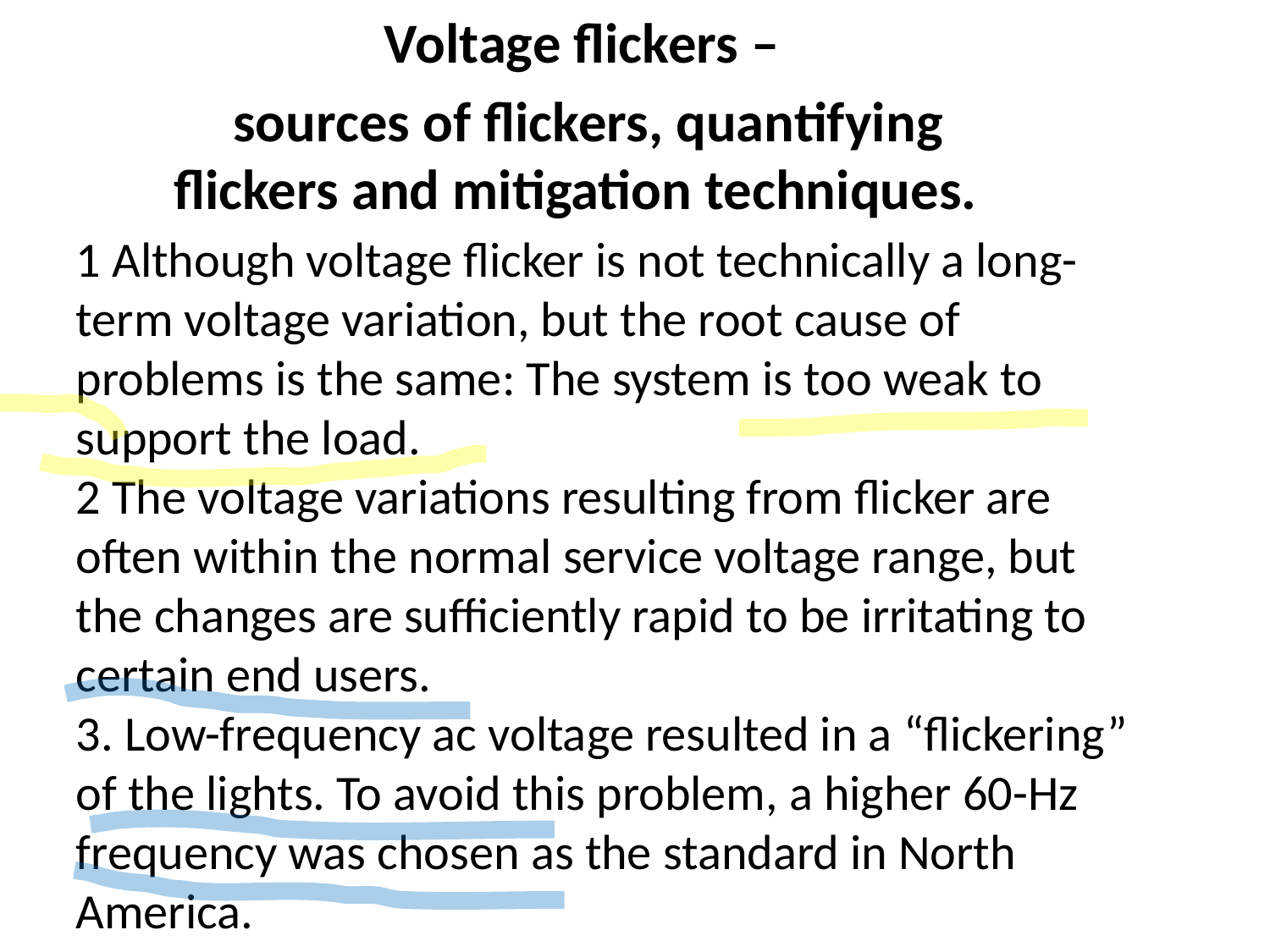

Voltage flickers –
 sources of flickers, quantifying flickers and mitigation techniques.
1 Although voltage flicker is not technically a long-term voltage variation, but the root cause of problems is the same: The system is too weak to support the load.
2 The voltage variations resulting from flicker are often within the normal service voltage range, but the changes are sufficiently rapid to be irritating to certain end users.
3. Low-frequency ac voltage resulted in a “flickering” of the lights. To avoid this problem, a higher 60-Hz frequency was chosen as the standard in North America.